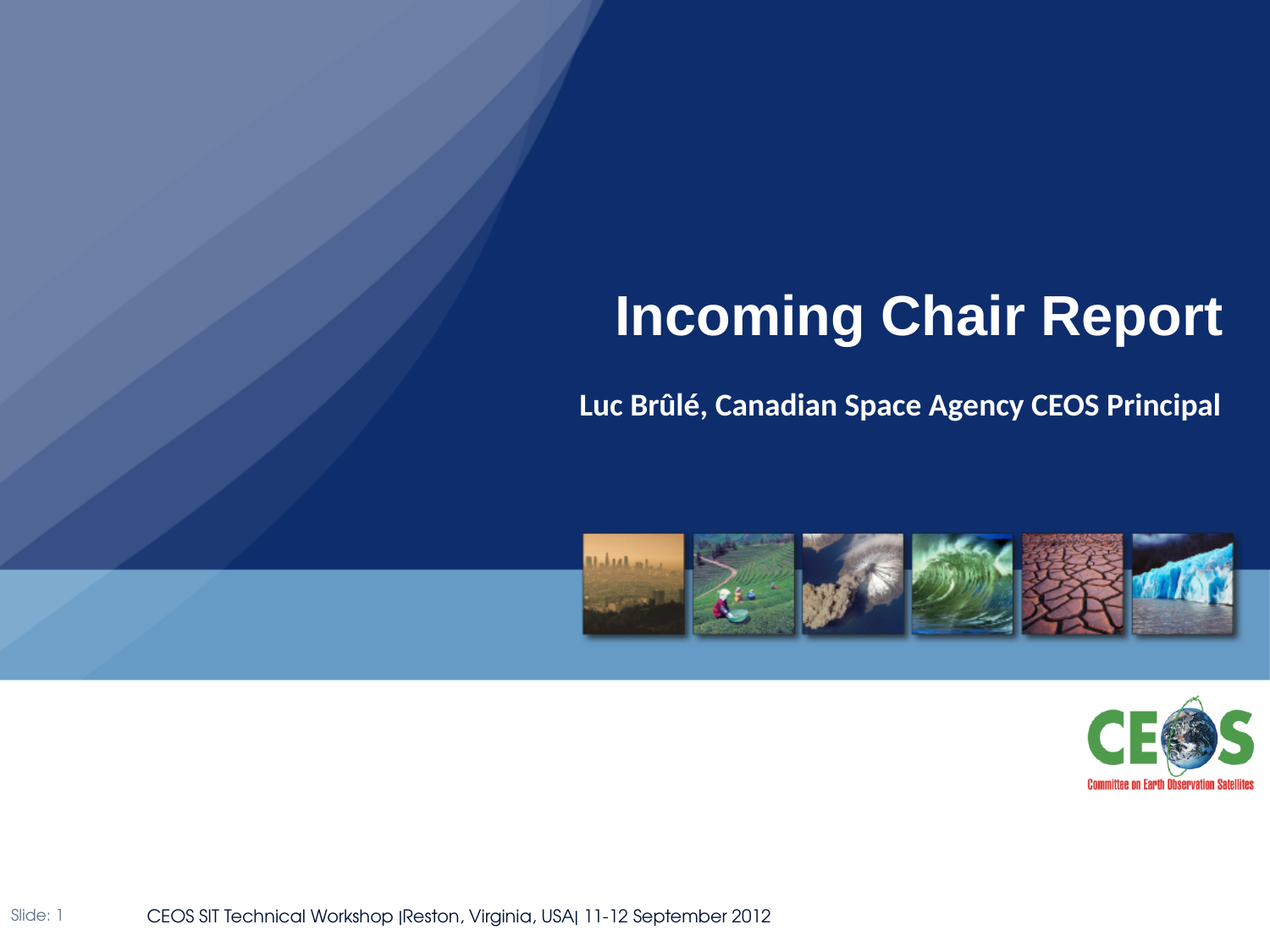

# Incoming Chair Report
Luc Brûlé, Canadian Space Agency CEOS Principal